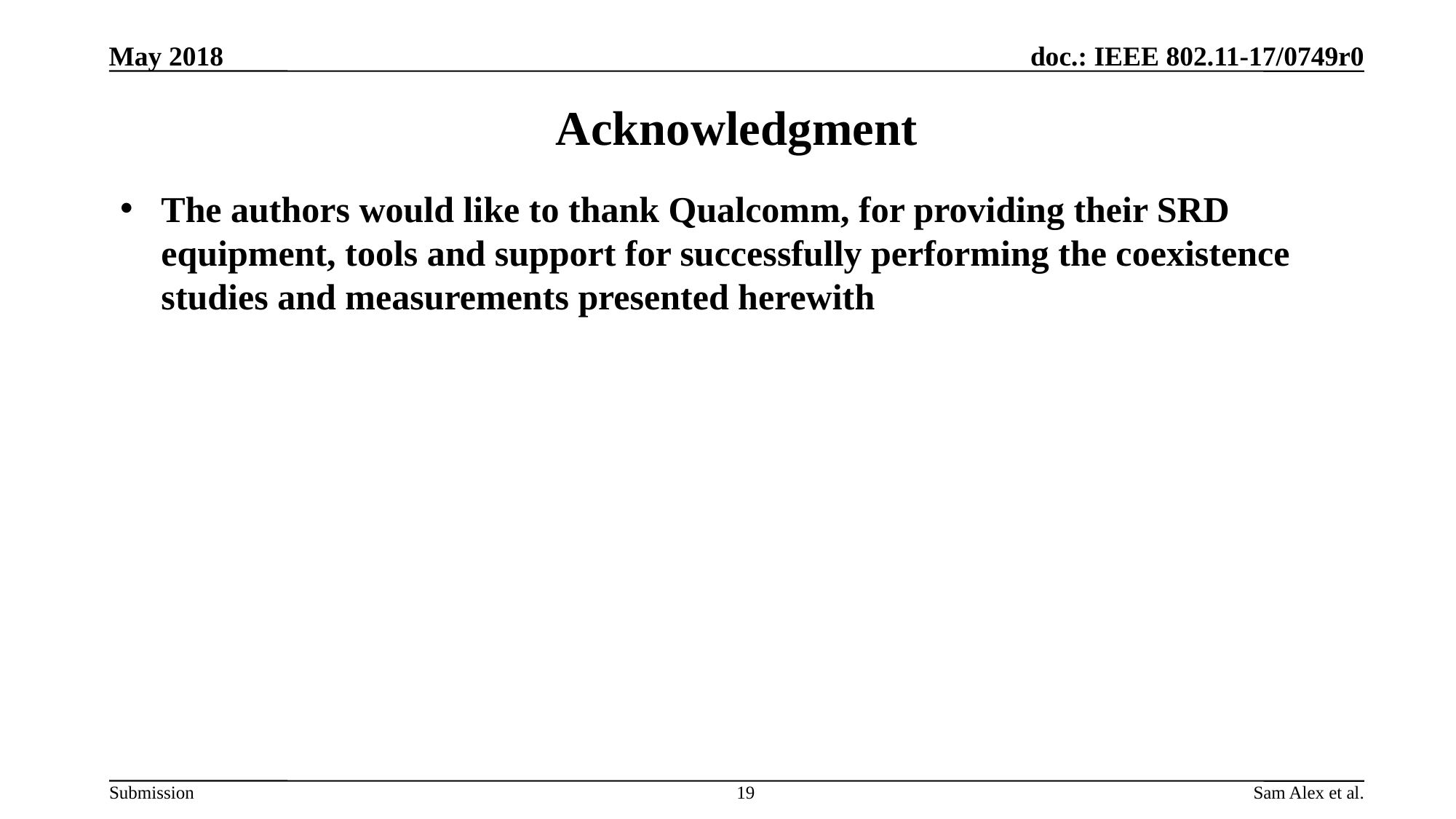

May 2018
# Acknowledgment
The authors would like to thank Qualcomm, for providing their SRD equipment, tools and support for successfully performing the coexistence studies and measurements presented herewith
19
Sam Alex et al.